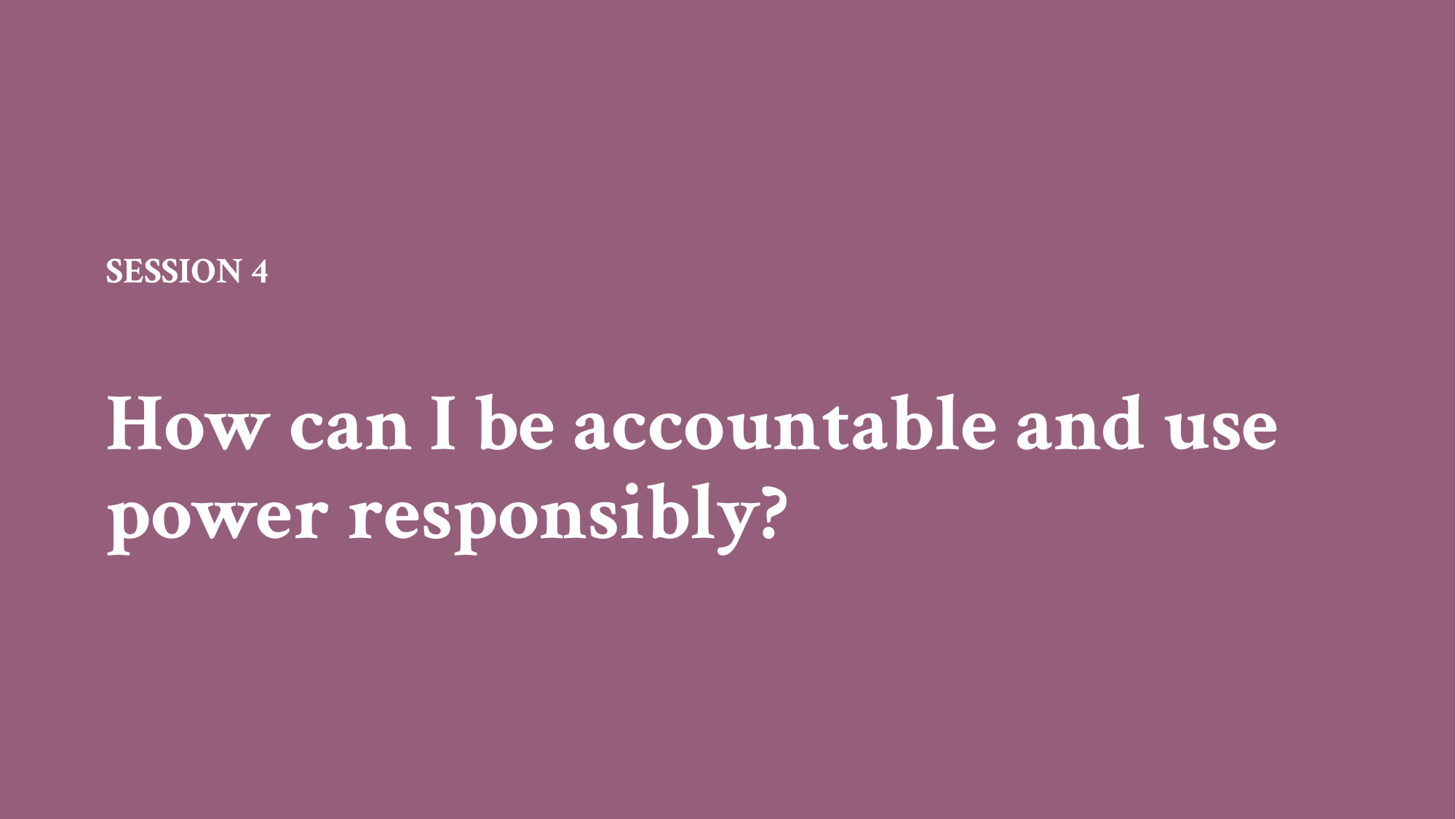

# SESSION 4 How can I be accountable and use power responsibly?